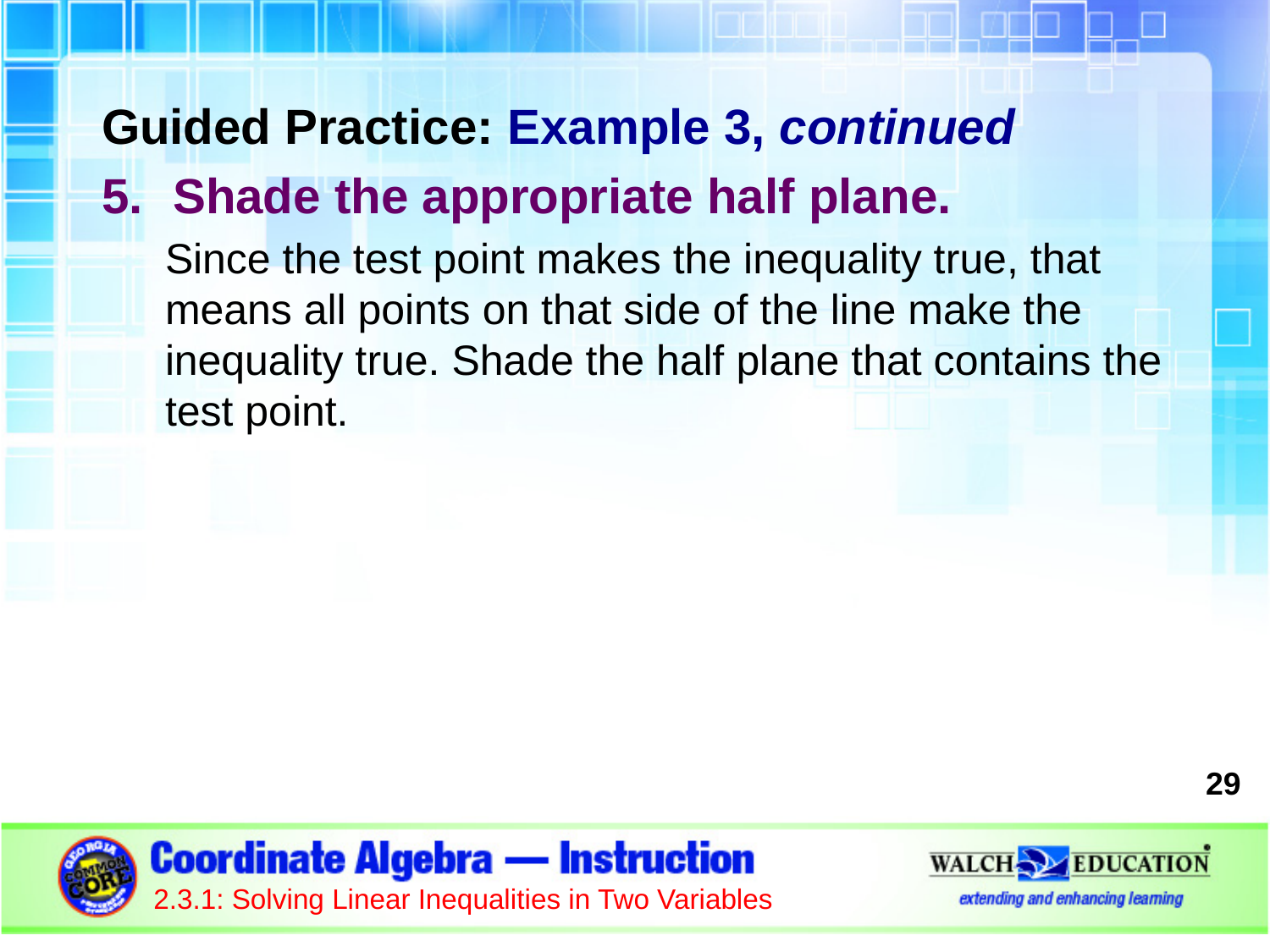

Guided Practice: Example 3, continued
Shade the appropriate half plane.
Since the test point makes the inequality true, that means all points on that side of the line make the inequality true. Shade the half plane that contains the test point.
29
2.3.1: Solving Linear Inequalities in Two Variables